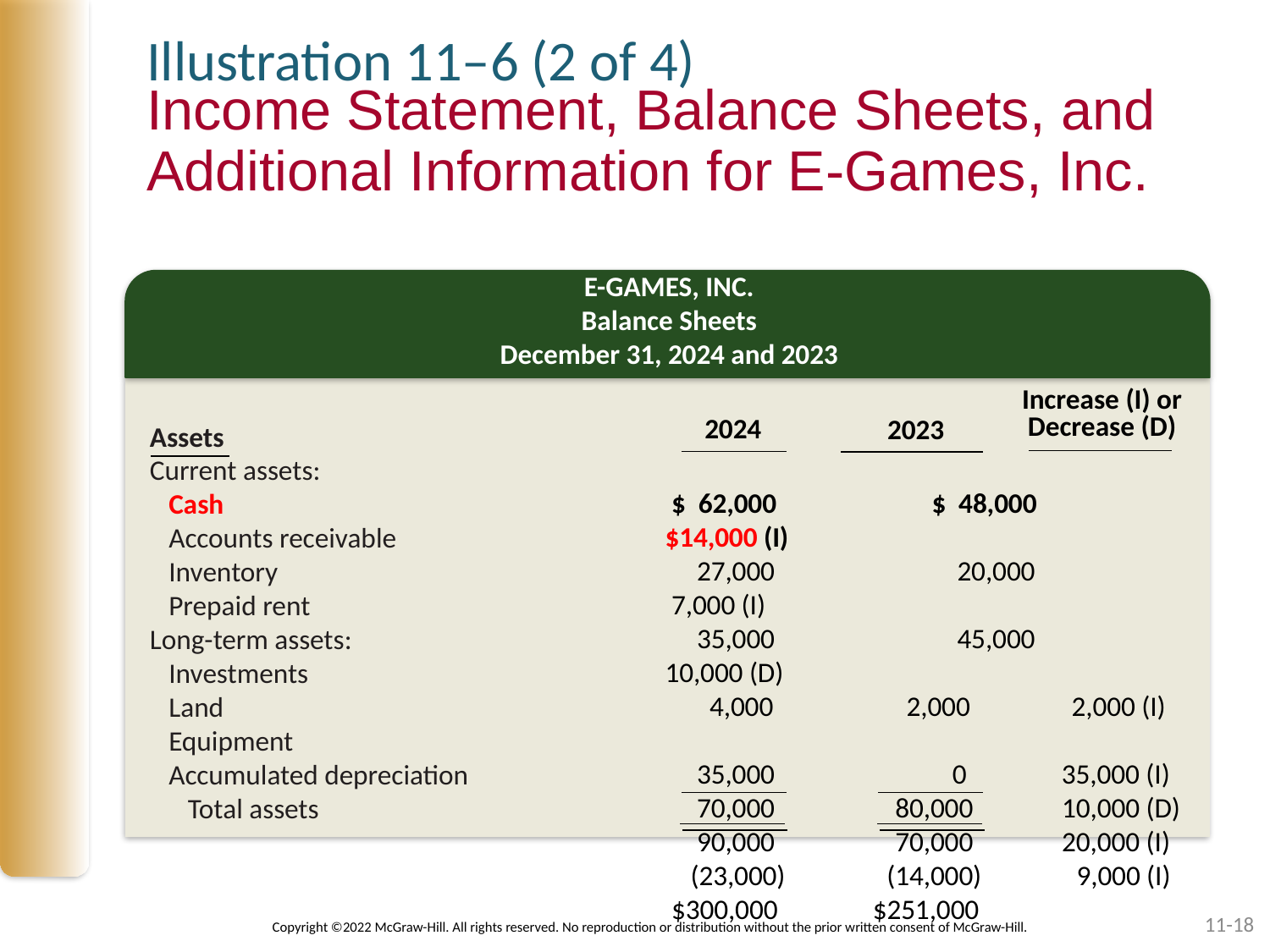

Illustration 11–6 (2 of 4)
Income Statement, Balance Sheets, and Additional Information for E-Games, Inc.
E-GAMES, INC.
Balance Sheets
December 31, 2024 and 2023

Increase (I) or
Decrease (D)
2024
2023
Assets
Current assets:
   Cash
   Accounts receivable
   Inventory
   Prepaid rent
Long-term assets:
   Investments
   Land
   Equipment
   Accumulated depreciation
      Total assets
 $  62,000		  $  48,000		$14,000 (I)
     27,000		      20,000		    7,000 (I)
     35,000		      45,000              10,000 (D)
       4,000                     2,000                2,000 (I)

     35,000                            0               35,000 (I)
     70,000                   80,000              10,000 (D)
     90,000                   70,000              20,000 (I)
    (23,000)                (14,000)               9,000 (I)
 $300,000               $251,000
11-18
Copyright ©2022 McGraw-Hill. All rights reserved. No reproduction or distribution without the prior written consent of McGraw-Hill.